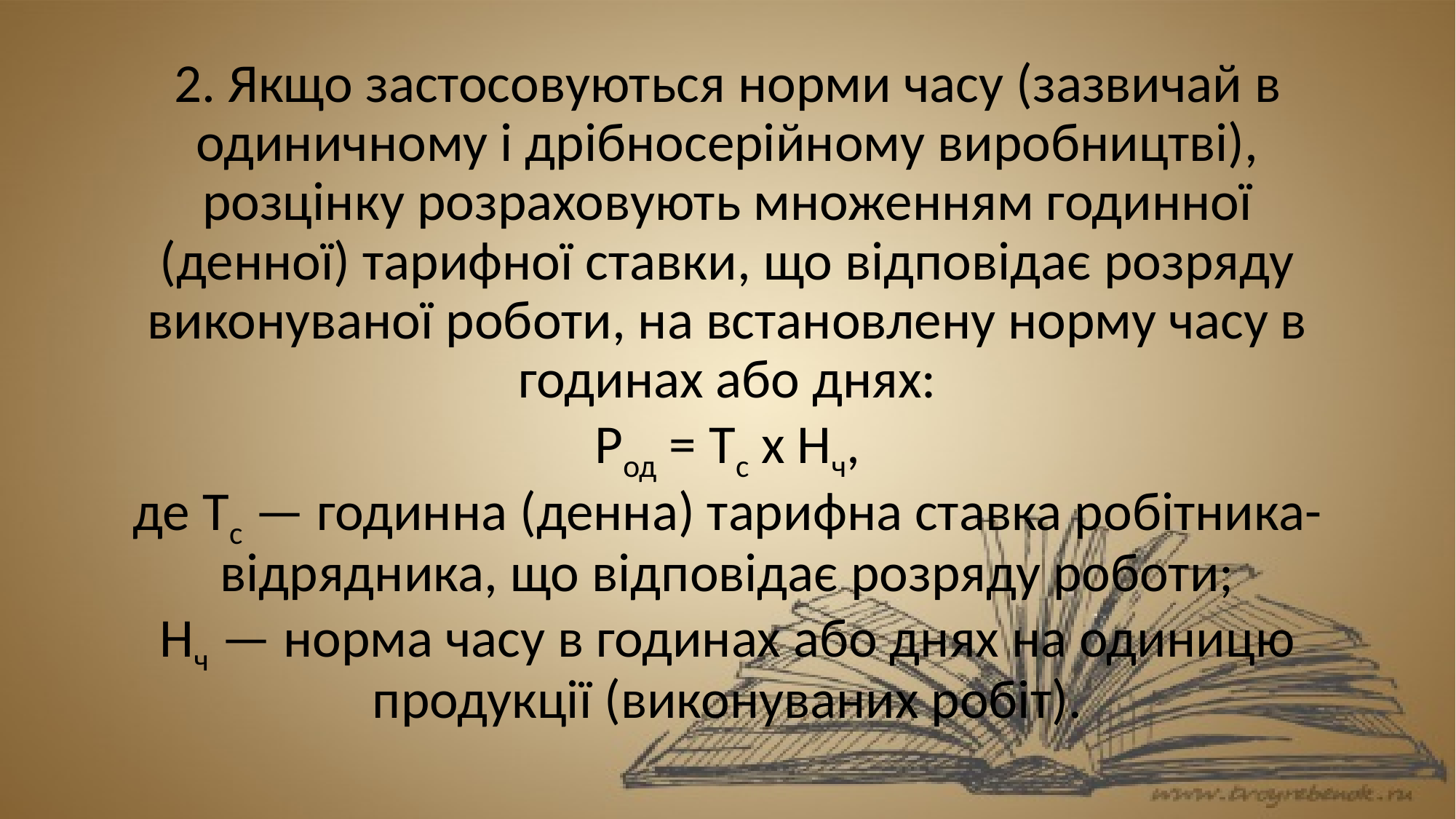

# 2. Якщо застосовуються норми часу (зазвичай в одиничному і дрібносерійному виробництві), розцінку розраховують множенням годинної (денної) тарифної ставки, що відповідає розряду виконуваної роботи, на встановлену норму часу в годинах або днях: Род = Тс х Нч, де Тс — годинна (денна) тарифна ставка робітника-відрядника, що відповідає розряду роботи; Нч — норма часу в годинах або днях на одиницю продукції (виконуваних робіт).